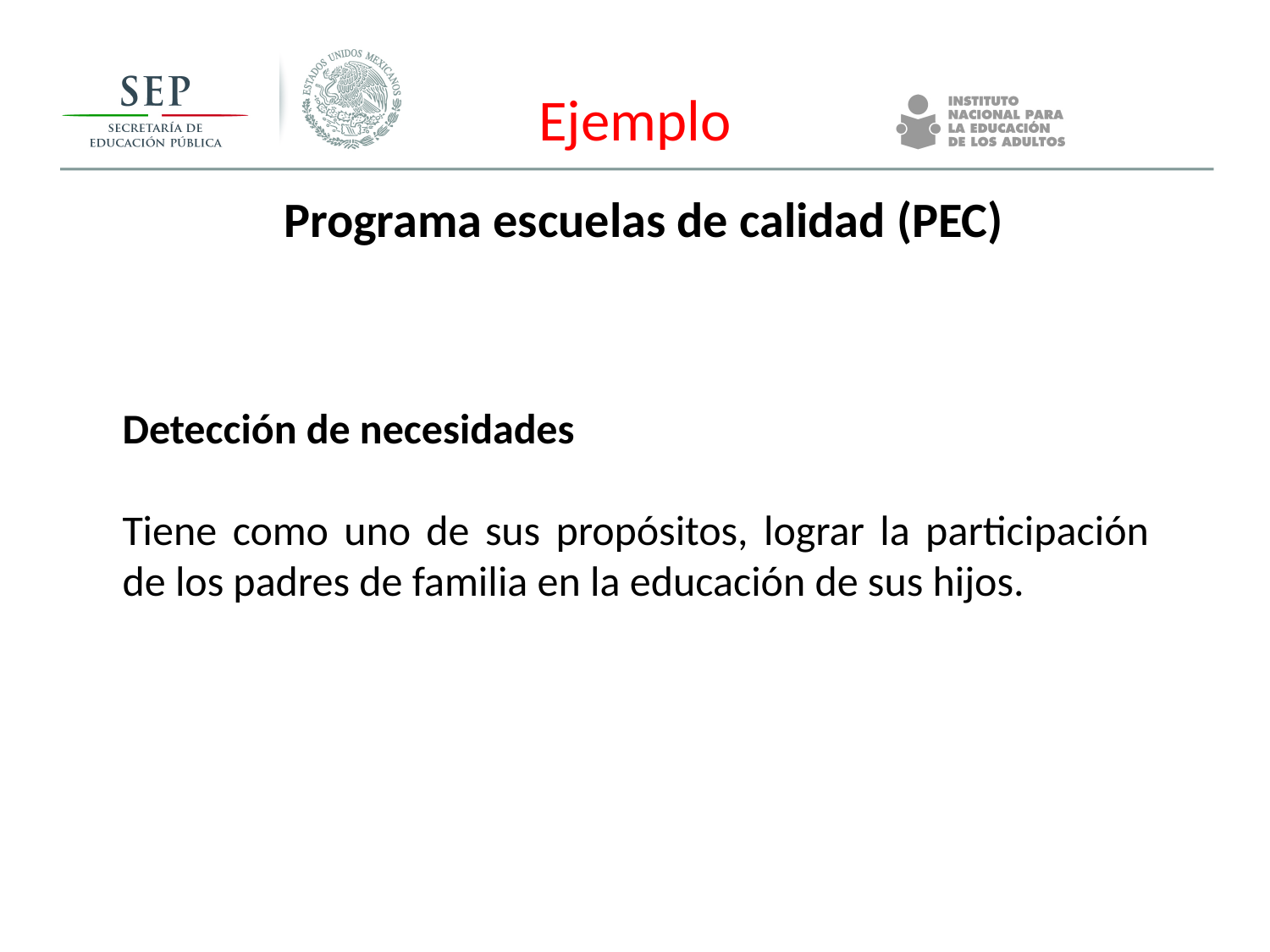

# Ejemplo
Programa escuelas de calidad (PEC)
Detección de necesidades

Tiene como uno de sus propósitos, lograr la participación de los padres de familia en la educación de sus hijos.